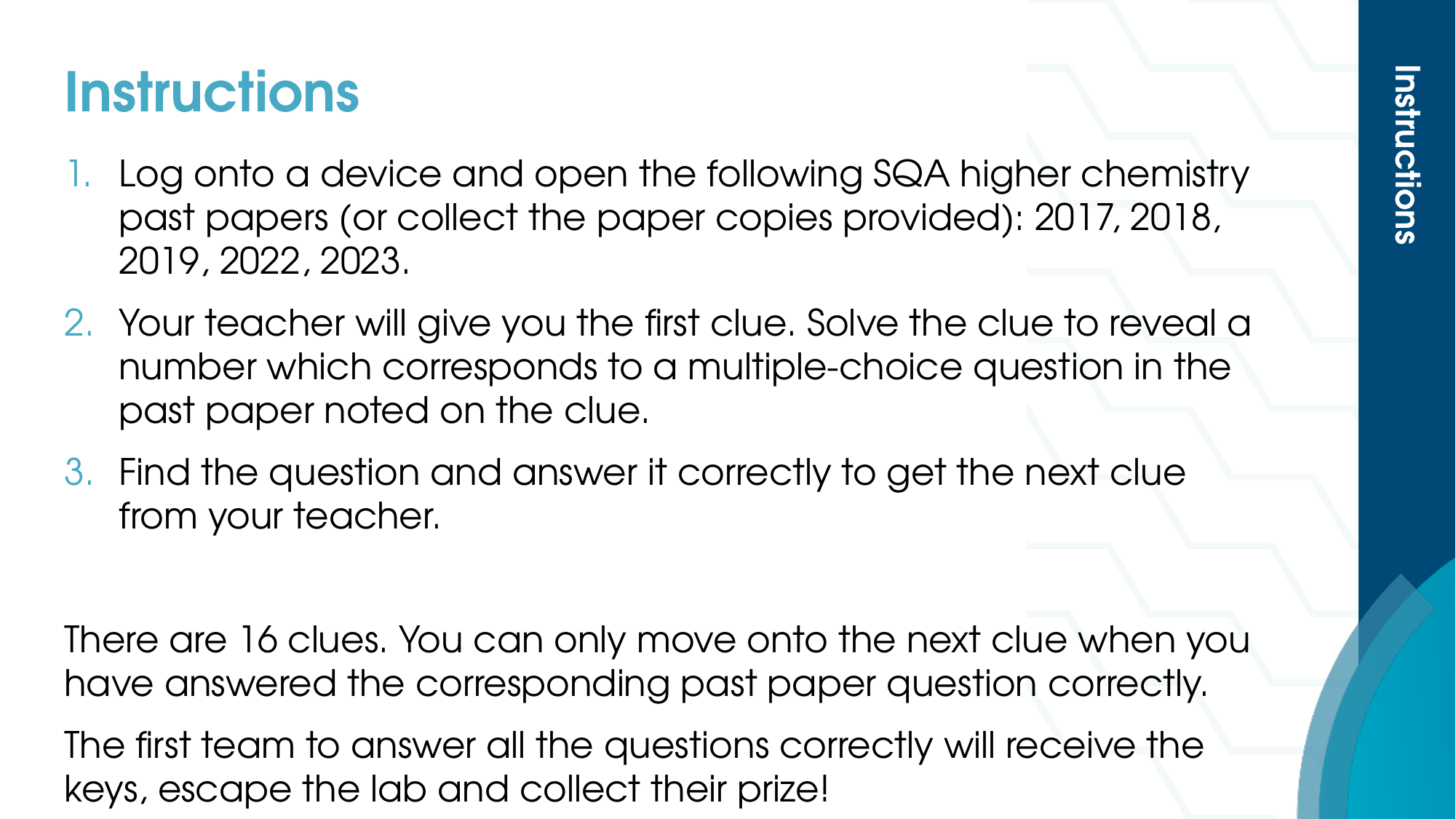

# Instructions
Instructions
Log onto a device and open the following SQA higher chemistry past papers (or collect the paper copies provided): 2017, 2018, 2019, 2022, 2023.
Your teacher will give you the first clue. Solve the clue to reveal a number which corresponds to a multiple-choice question in the past paper noted on the clue.
Find the question and answer it correctly to get the next clue from your teacher.

There are 16 clues. You can only move onto the next clue when you have answered the corresponding past paper question correctly.
The first team to answer all the questions correctly will receive the keys, escape the lab and collect their prize!